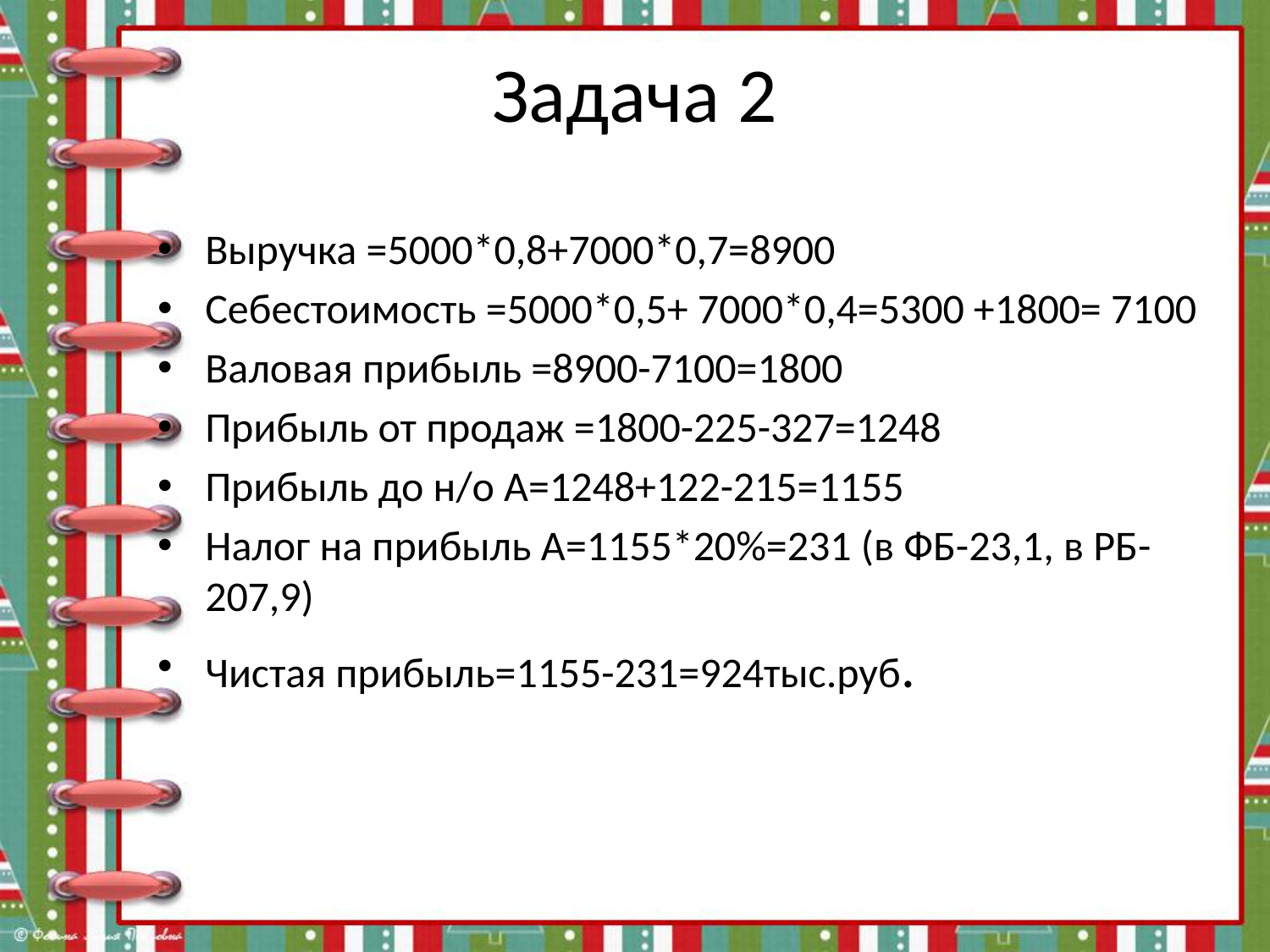

# Задача 2
Выручка =5000*0,8+7000*0,7=8900
Себестоимость =5000*0,5+ 7000*0,4=5300 +1800= 7100
Валовая прибыль =8900-7100=1800
Прибыль от продаж =1800-225-327=1248
Прибыль до н/о А=1248+122-215=1155
Налог на прибыль А=1155*20%=231 (в ФБ-23,1, в РБ-207,9)
Чистая прибыль=1155-231=924тыс.руб.